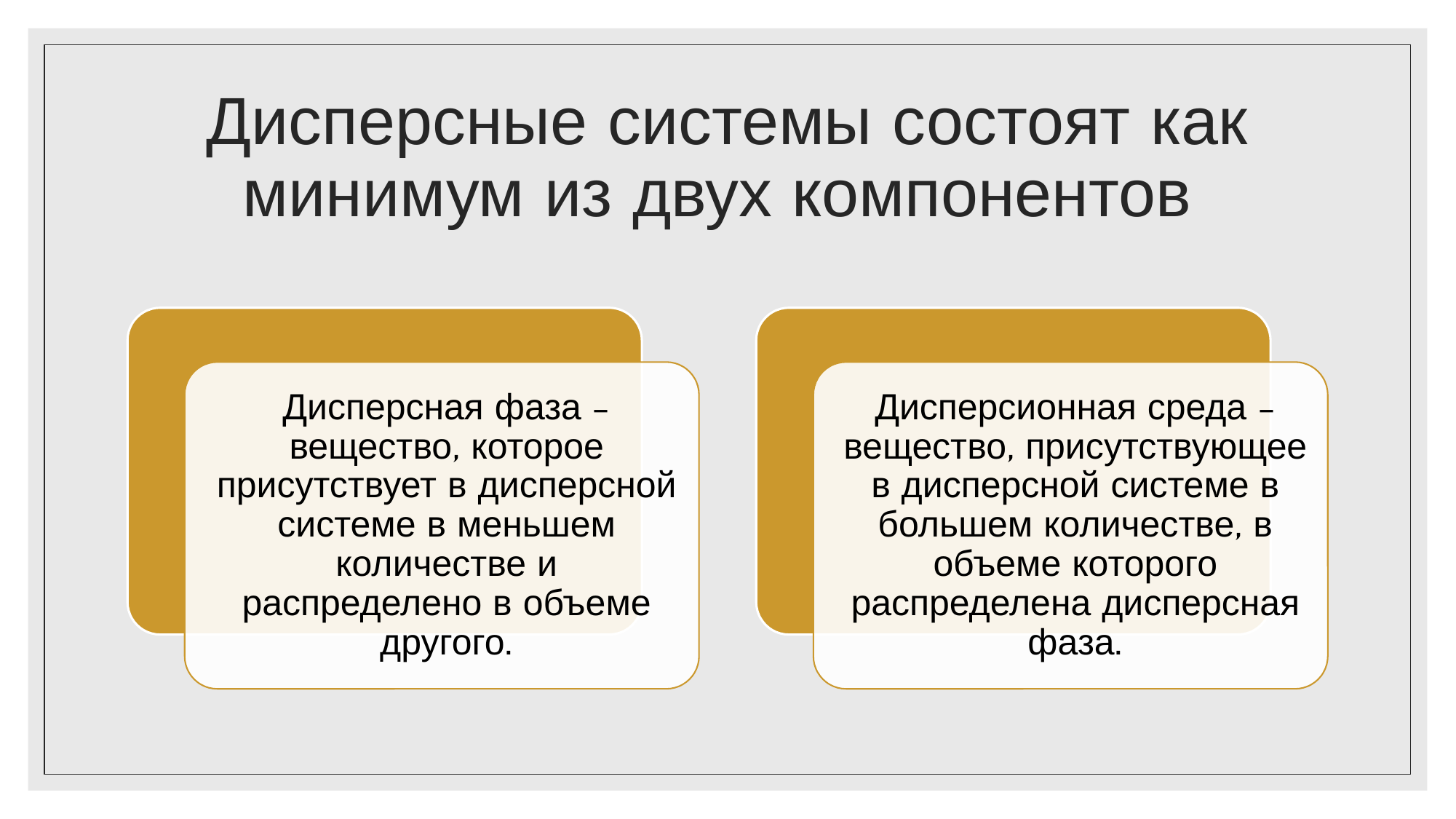

# Дисперсные системы состоят как минимум из двух компонентов
Дисперсная фаза – вещество, которое присутствует в дисперсной системе в меньшем количестве и распределено в объеме другого.
Дисперсионная среда – вещество, присутствующее в дисперсной системе в большем количестве, в объеме которого распределена дисперсная фаза.